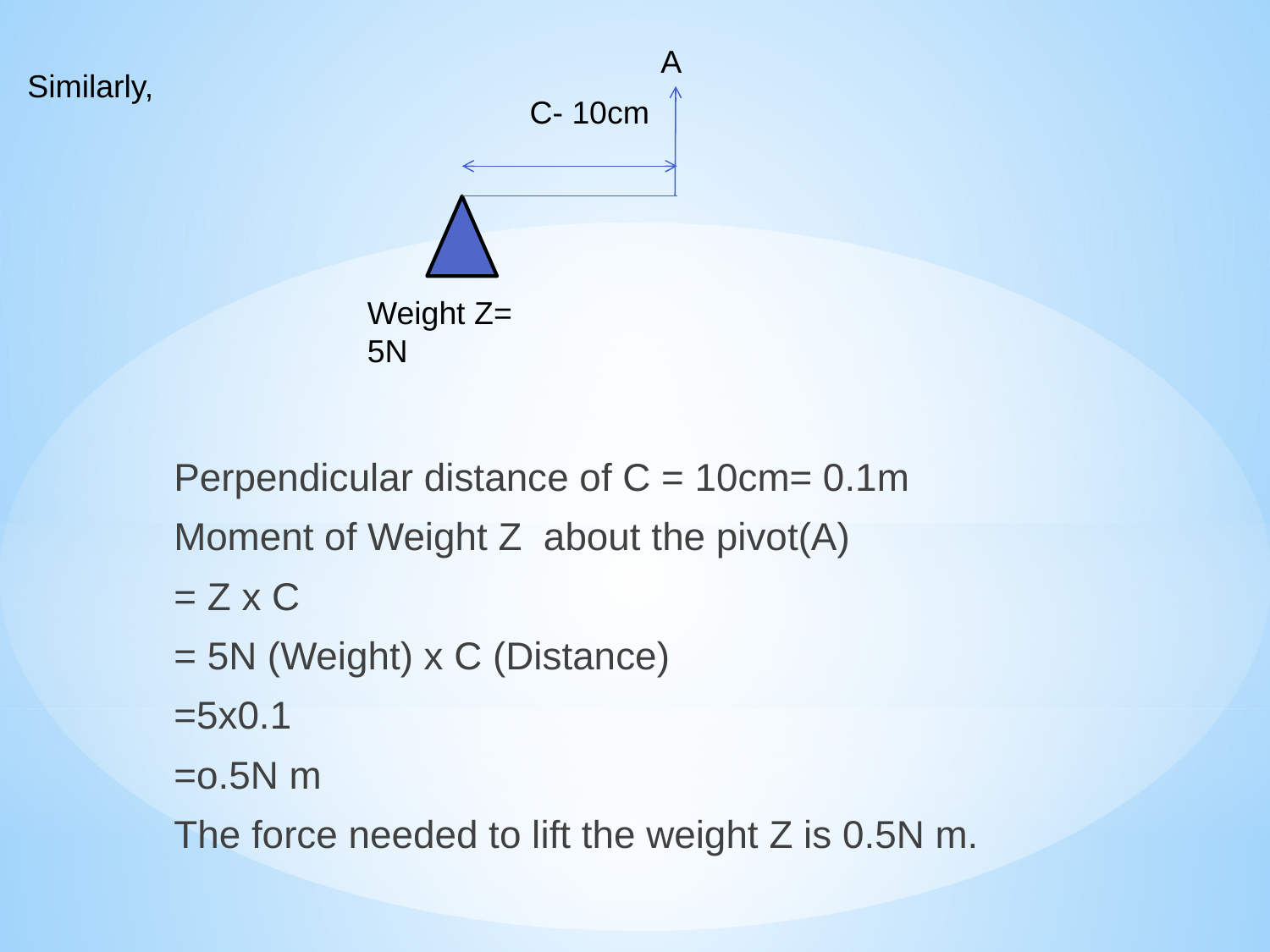

A
Similarly,
       C- 10cm

Weight Z= 5N
Perpendicular distance of C = 10cm= 0.1m
Moment of Weight Z  about the pivot(A)
= Z x C
= 5N (Weight) x C (Distance)
=5x0.1
=o.5N m
The force needed to lift the weight Z is 0.5N m.